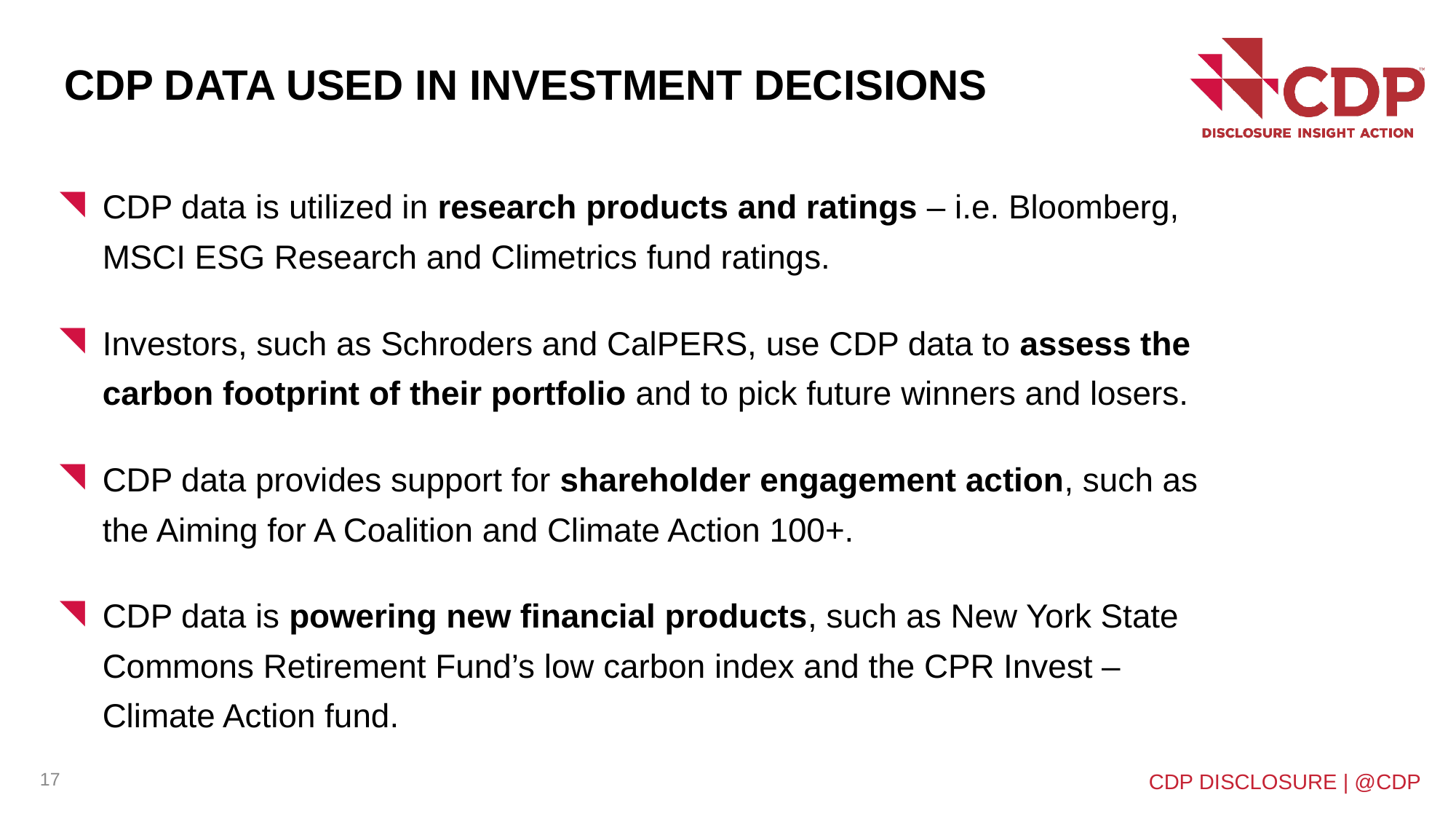

# CDP DATA USED IN INVESTMENT DECISIONS
CDP data is utilized in research products and ratings – i.e. Bloomberg, MSCI ESG Research and Climetrics fund ratings.
Investors, such as Schroders and CalPERS, use CDP data to assess the carbon footprint of their portfolio and to pick future winners and losers.
CDP data provides support for shareholder engagement action, such as the Aiming for A Coalition and Climate Action 100+.
CDP data is powering new financial products, such as New York State Commons Retirement Fund’s low carbon index and the CPR Invest – Climate Action fund.
17
CDP DISCLOSURE | @CDP